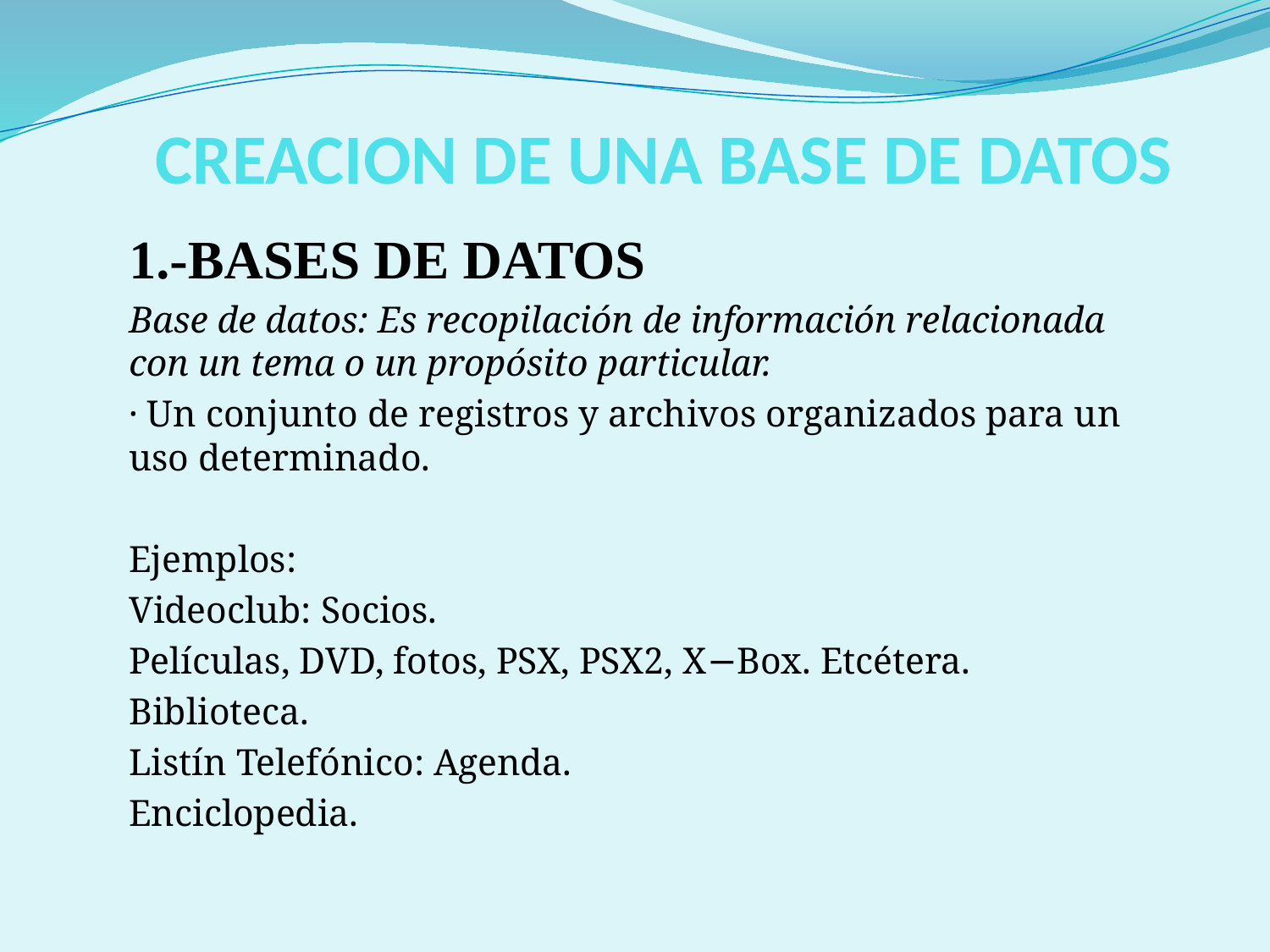

# CREACION DE UNA BASE DE DATOS
1.-BASES DE DATOS
Base de datos: Es recopilación de información relacionada con un tema o un propósito particular.
· Un conjunto de registros y archivos organizados para un uso determinado.

Ejemplos:
Videoclub: Socios.
Películas, DVD, fotos, PSX, PSX2, X−Box. Etcétera.
Biblioteca.
Listín Telefónico: Agenda.
Enciclopedia.